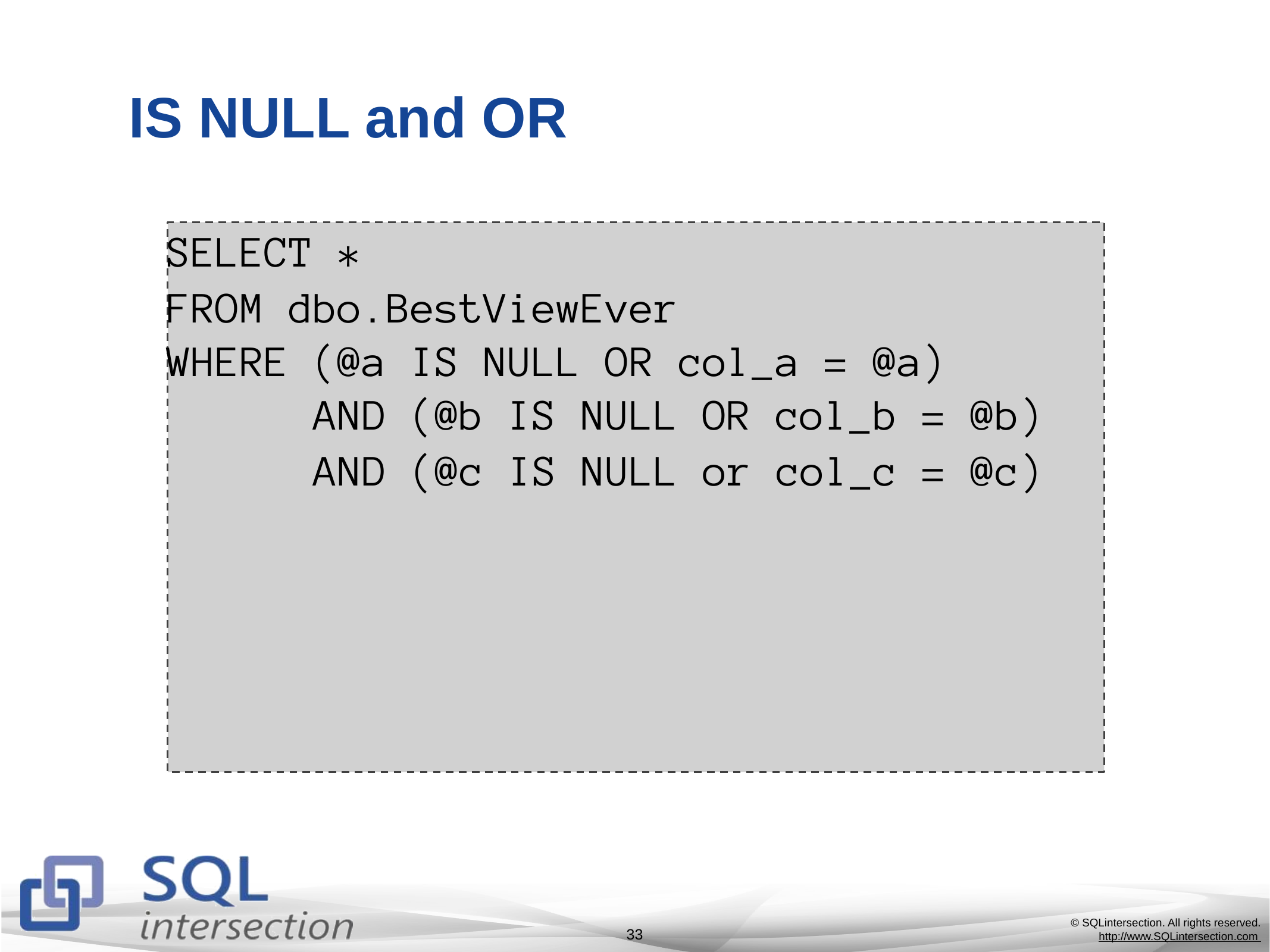

# IS NULL and OR
SELECT *
FROM dbo.BestViewEver
WHERE (@a IS NULL OR col_a = @a)
      AND (@b IS NULL OR col_b = @b)
      AND (@c IS NULL or col_c = @c)